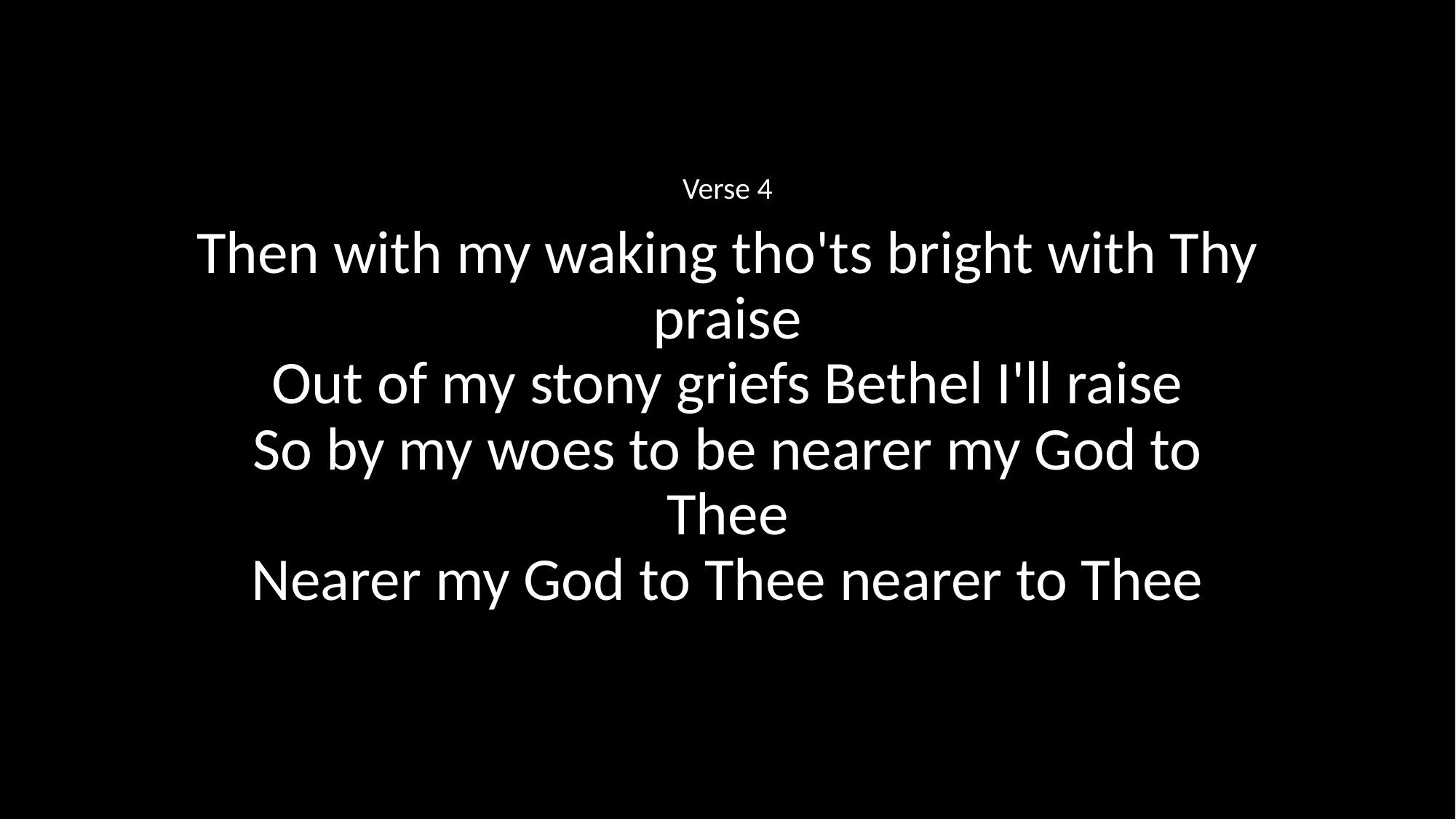

Verse 4
Then with my waking tho'ts bright with Thy praise
Out of my stony griefs Bethel I'll raise
So by my woes to be nearer my God to Thee
Nearer my God to Thee nearer to Thee